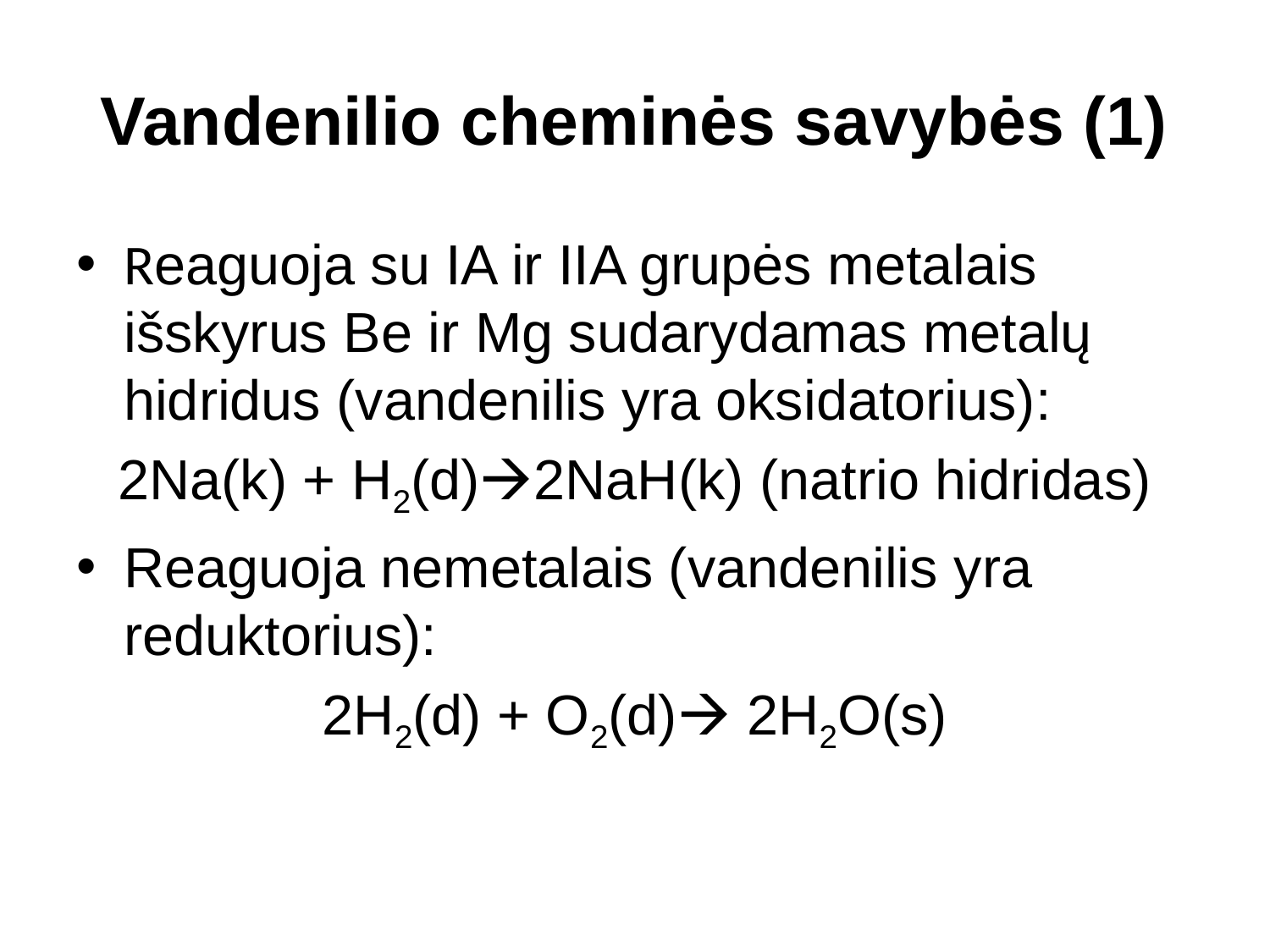

# Vandenilio cheminės savybės (1)
Reaguoja su IA ir IIA grupės metalais išskyrus Be ir Mg sudarydamas metalų hidridus (vandenilis yra oksidatorius):
2Na(k) + H2(d)🡪2NaH(k) (natrio hidridas)
Reaguoja nemetalais (vandenilis yra reduktorius):
2H2(d) + O2(d)🡪 2H2O(s)